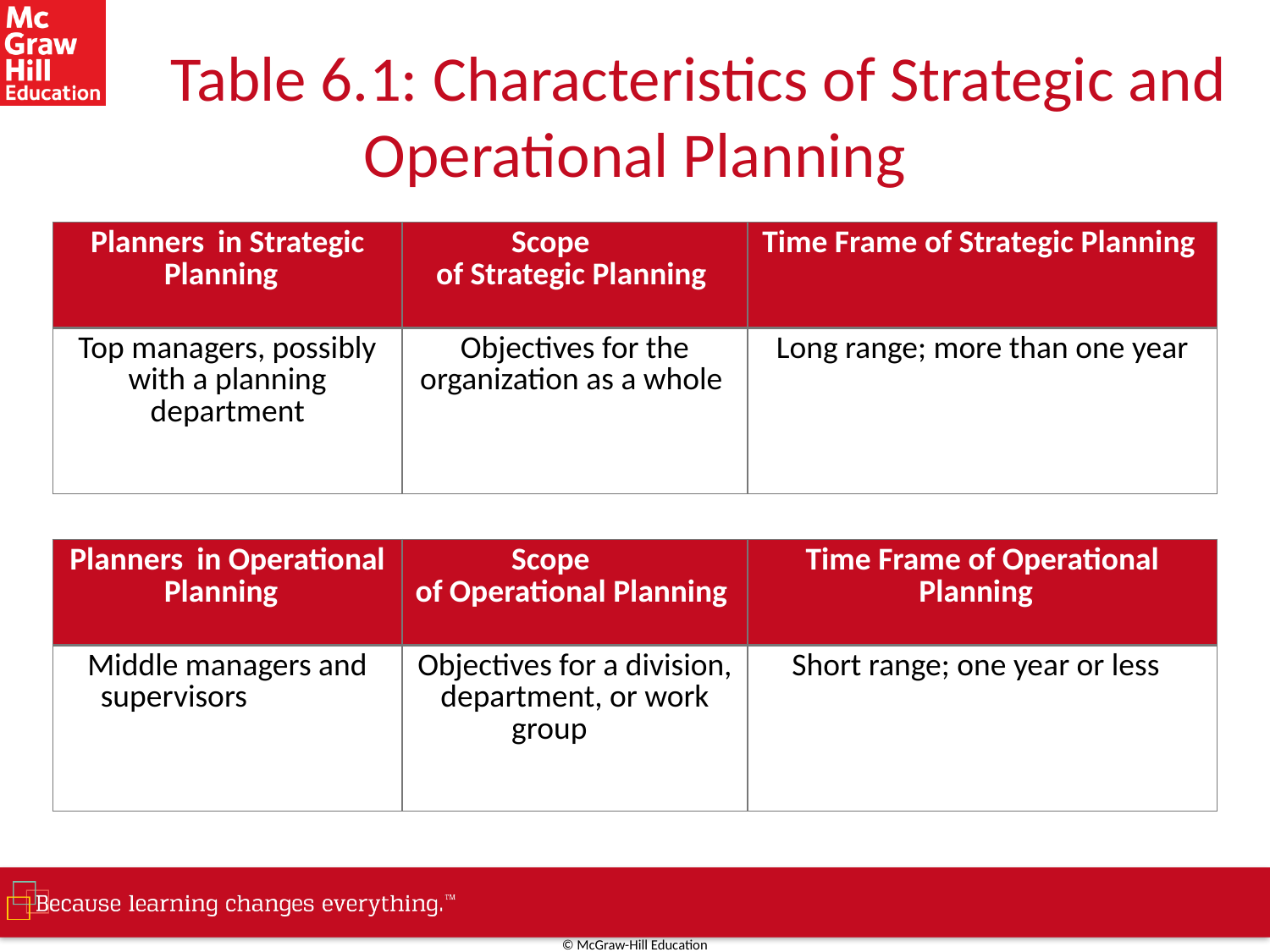

# Table 6.1: Characteristics of Strategic and Operational Planning
| Planners in Strategic Planning | Scope of Strategic Planning | Time Frame of Strategic Planning |
| --- | --- | --- |
| Top managers, possibly with a planning department | Objectives for the organization as a whole | Long range; more than one year |
| Planners in Operational Planning | Scope of Operational Planning | Time Frame of Operational Planning |
| --- | --- | --- |
| Middle managers and supervisors | Objectives for a division, department, or work group | Short range; one year or less |